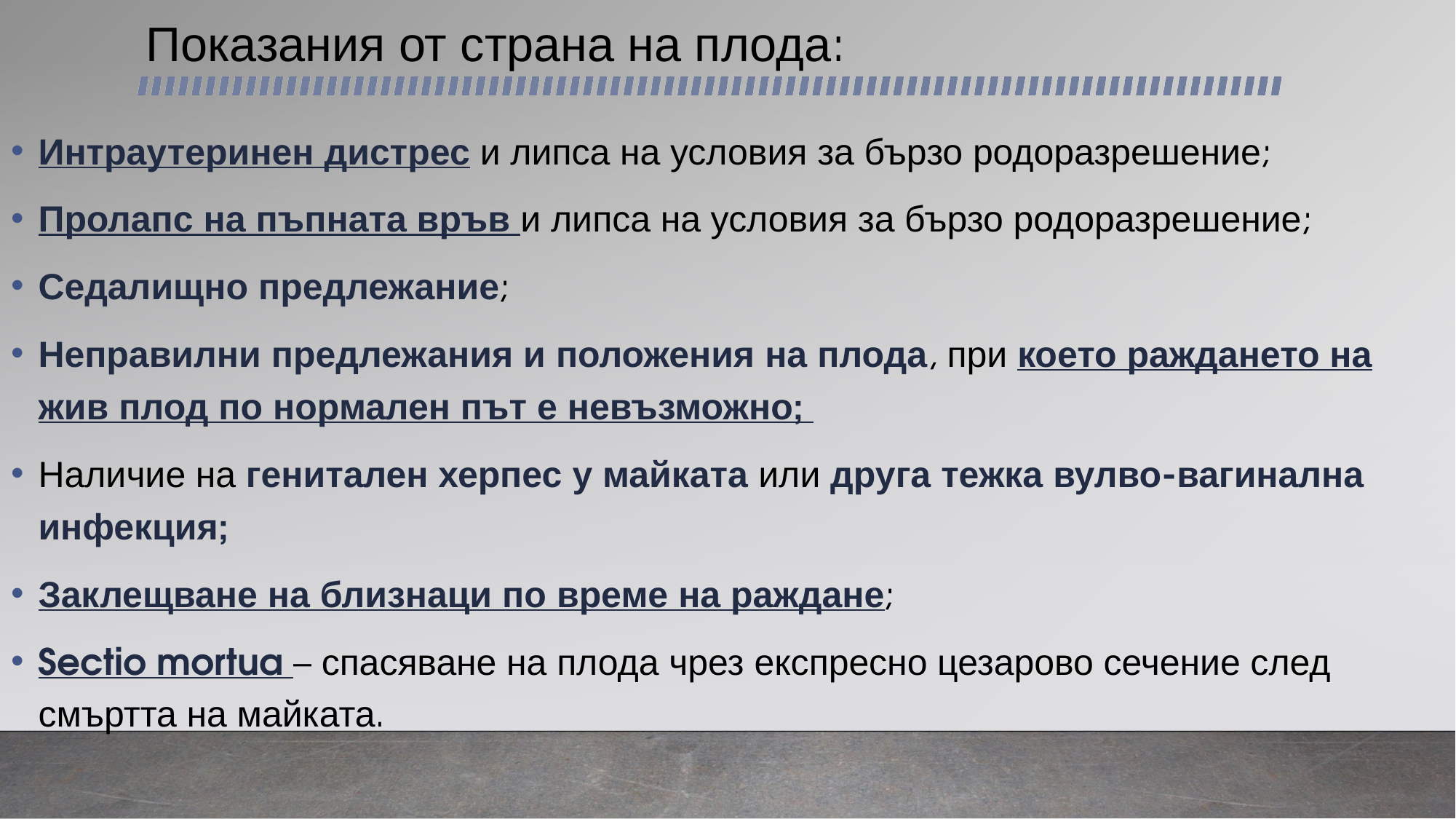

# Показания от страна на плода:
Интраутеринен дистрес и липса на условия за бързо родоразрешение;
Пролапс на пъпната връв и липса на условия за бързо родоразрешение;
Седалищно предлежание;
Неправилни предлежания и положения на плода, при което раждането на жив плод по нормален път е невъзможно;
Наличие на генитален херпес у майката или друга тежка вулво-вагинална инфекция;
Заклещване на близнаци по време на раждане;
Sectio mortua – спасяване на плода чрез експресно цезарово сечение след смъртта на майката.